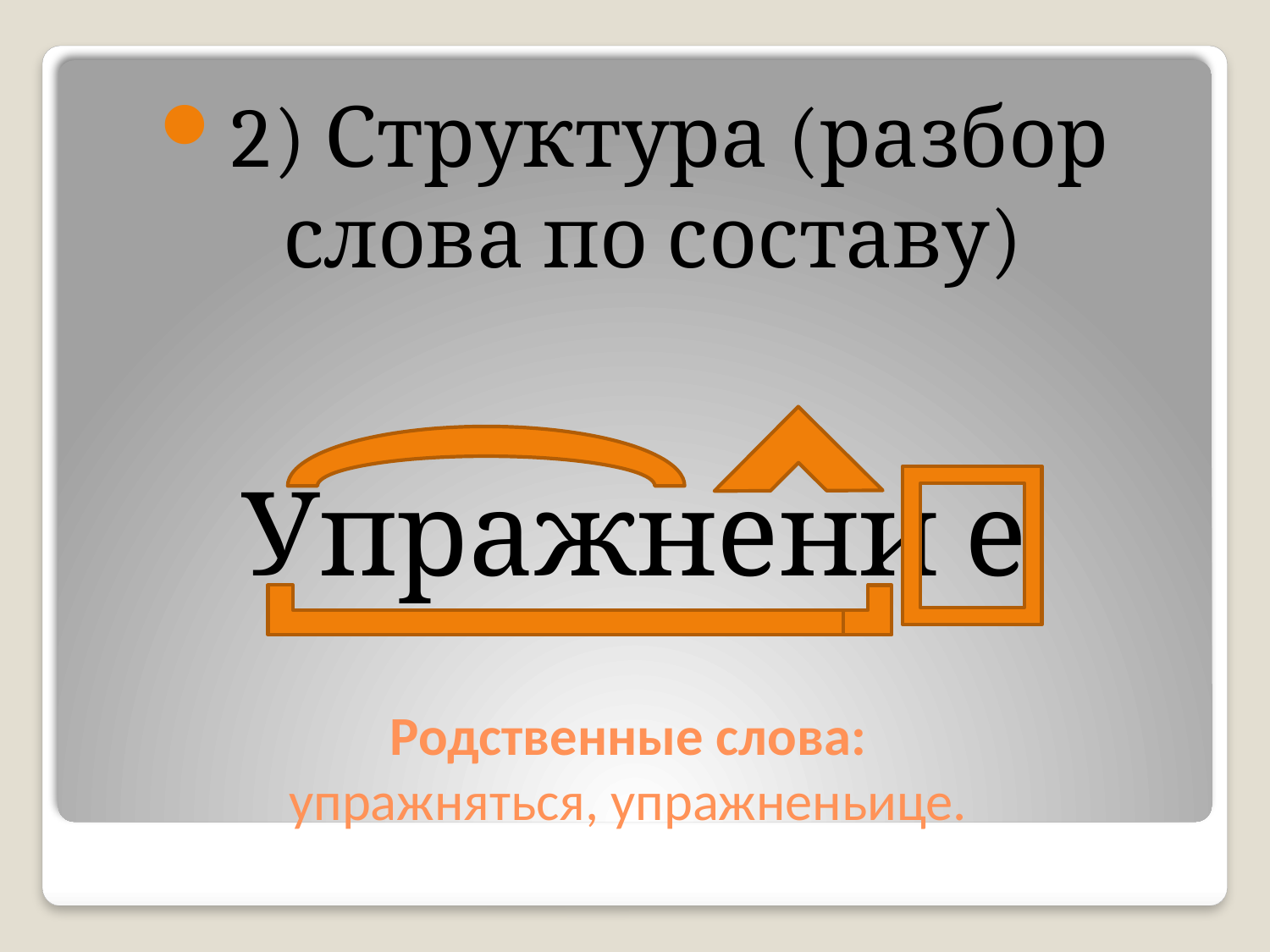

2) Структура (разбор слова по составу)

Упражнени е

# Родственные слова: упражняться, упражненьице.